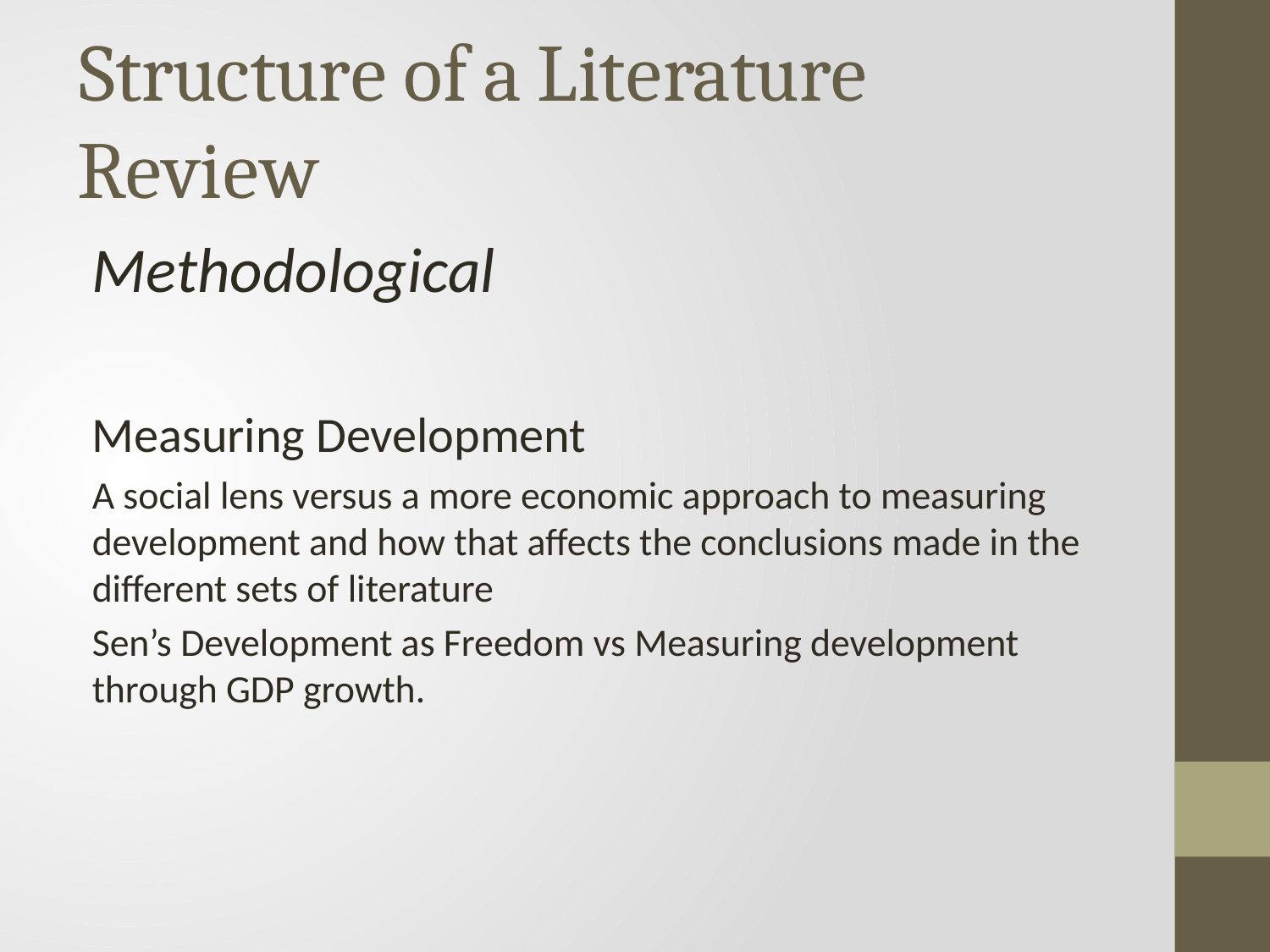

# Structure of a Literature Review
Methodological

Measuring Development
A social lens versus a more economic approach to measuring development and how that affects the conclusions made in the different sets of literature
Sen’s Development as Freedom vs Measuring development through GDP growth.